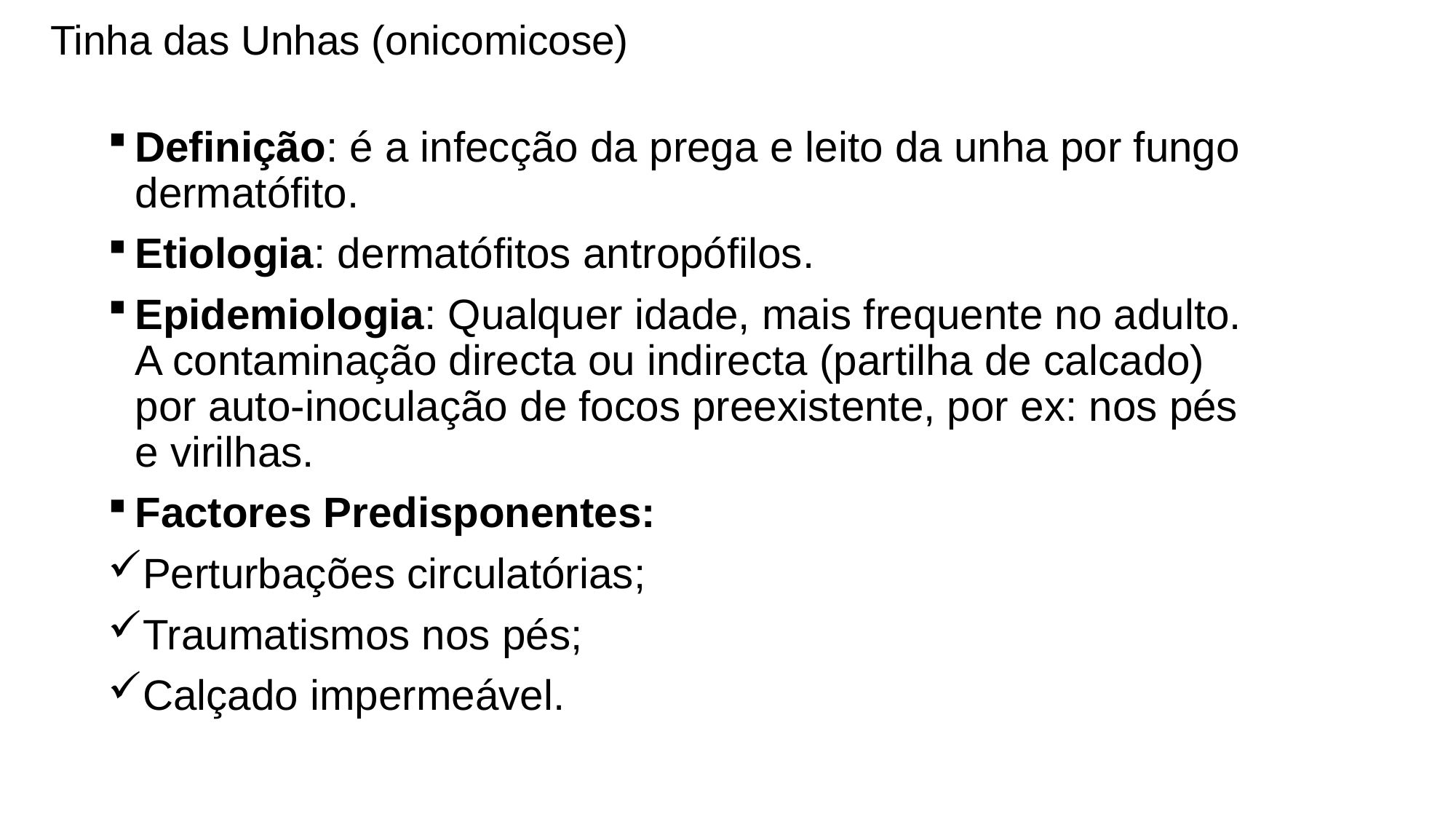

# Tinha das Unhas (onicomicose)
Definição: é a infecção da prega e leito da unha por fungo dermatófito.
Etiologia: dermatófitos antropófilos.
Epidemiologia: Qualquer idade, mais frequente no adulto. A contaminação directa ou indirecta (partilha de calcado) por auto-inoculação de focos preexistente, por ex: nos pés e virilhas.
Factores Predisponentes:
Perturbações circulatórias;
Traumatismos nos pés;
Calçado impermeável.